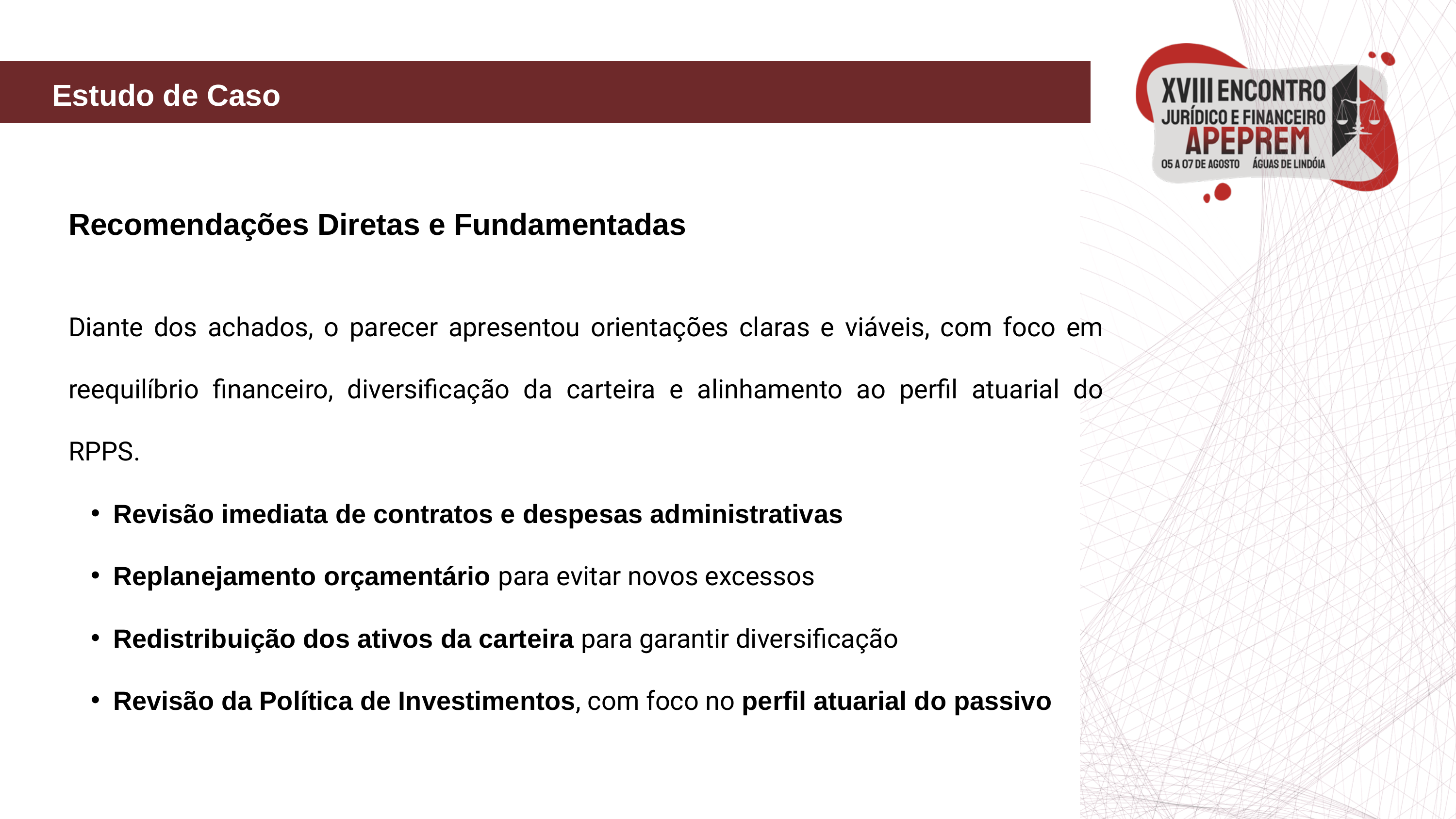

Estudo de Caso
Recomendações Diretas e Fundamentadas
Diante dos achados, o parecer apresentou orientações claras e viáveis, com foco em reequilíbrio financeiro, diversificação da carteira e alinhamento ao perfil atuarial do RPPS.
Revisão imediata de contratos e despesas administrativas
Replanejamento orçamentário para evitar novos excessos
Redistribuição dos ativos da carteira para garantir diversificação
Revisão da Política de Investimentos, com foco no perfil atuarial do passivo